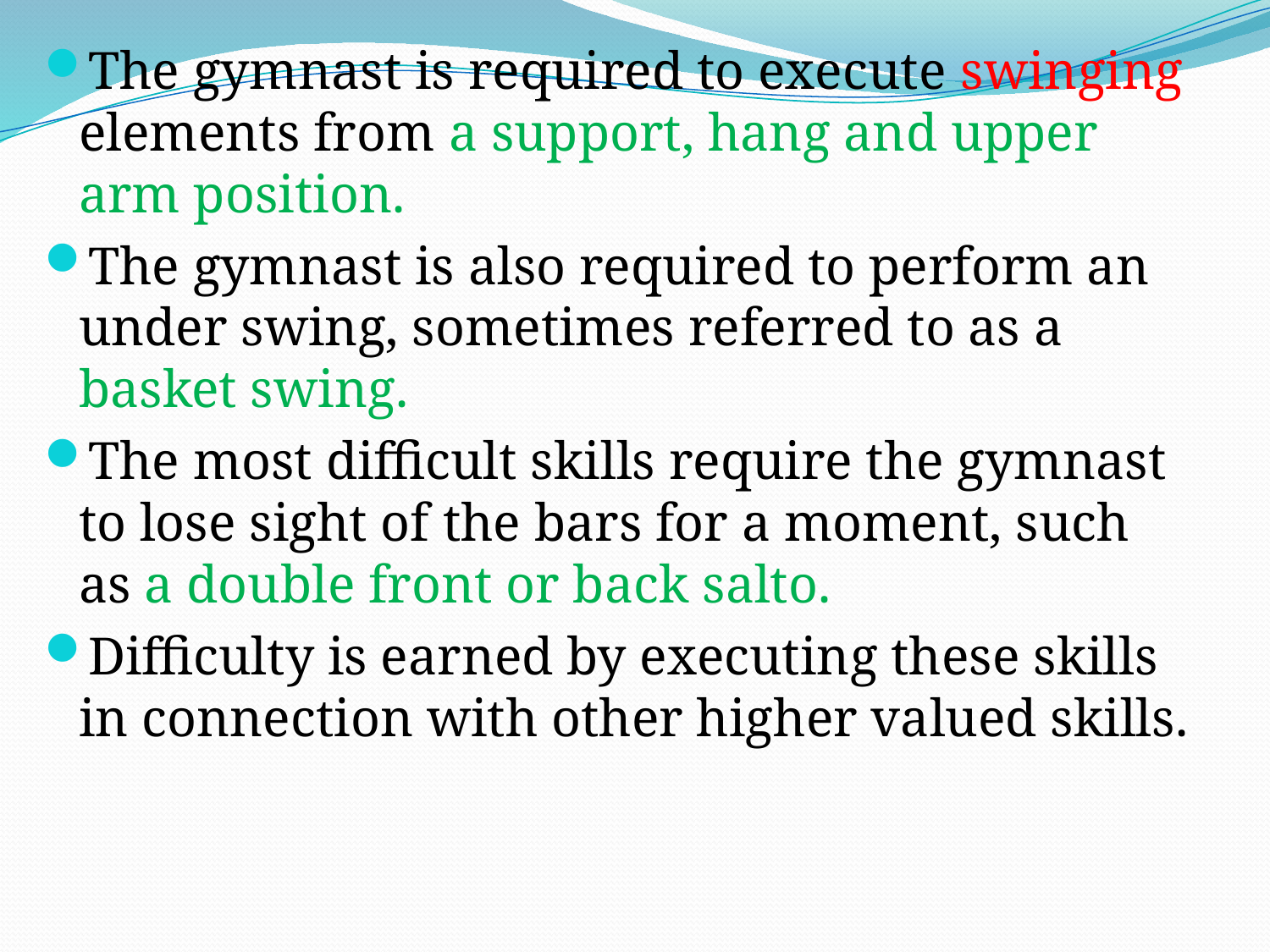

The gymnast is required to execute swinging elements from a support, hang and upper arm position.
The gymnast is also required to perform an under swing, sometimes referred to as a basket swing.
The most difficult skills require the gymnast to lose sight of the bars for a moment, such as a double front or back salto.
Difficulty is earned by executing these skills in connection with other higher valued skills.